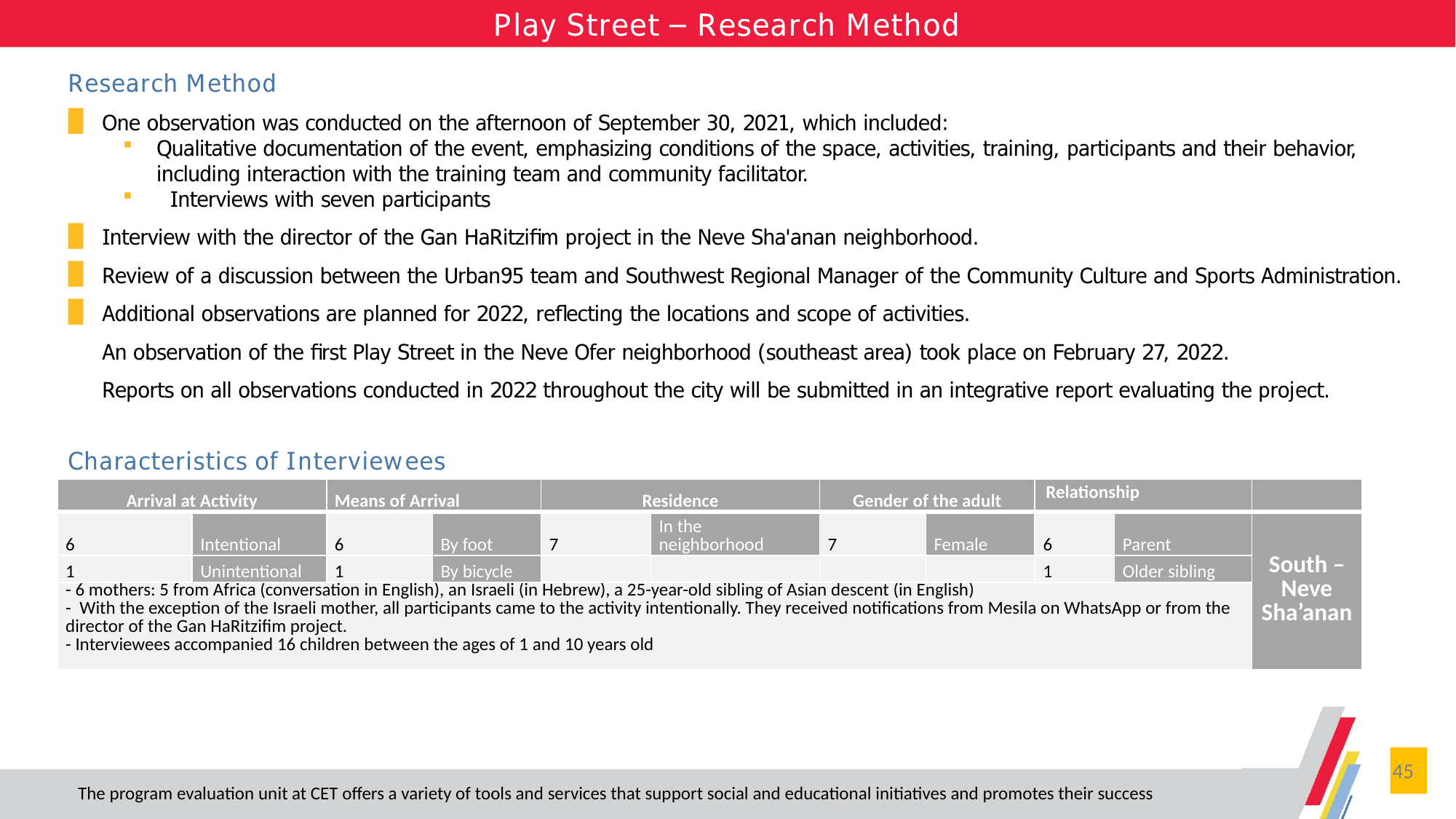

Play Street – Research Method
Research Method
One observation was conducted on the afternoon of September 30, 2021, which included:
Qualitative documentation of the event, emphasizing conditions of the space, activities, training, participants and their behavior, including interaction with the training team and community facilitator.
  Interviews with seven participants
Interview with the director of the Gan HaRitzifim project in the Neve Sha'anan neighborhood.
Review of a discussion between the Urban95 team and Southwest Regional Manager of the Community Culture and Sports Administration.
Additional observations are planned for 2022, reflecting the locations and scope of activities.
An observation of the first Play Street in the Neve Ofer neighborhood (southeast area) took place on February 27, 2022.
Reports on all observations conducted in 2022 throughout the city will be submitted in an integrative report evaluating the project.

Characteristics of Interviewees
| Arrival at Activity |  | Means of Arrival |  | Residence |  | Gender of the adult |  | Relationship |  |  |
| --- | --- | --- | --- | --- | --- | --- | --- | --- | --- | --- |
| 6 | Intentional | 6 | By foot | 7 | In the neighborhood | 7 | Female | 6 | Parent | South – Neve Sha’anan |
| 1 | Unintentional | 1 | By bicycle |  |  |  |  | 1 | Older sibling |  |
| - 6 mothers: 5 from Africa (conversation in English), an Israeli (in Hebrew), a 25-year-old sibling of Asian descent (in English) - With the exception of the Israeli mother, all participants came to the activity intentionally. They received notifications from Mesila on WhatsApp or from the director of the Gan HaRitzifim project. - Interviewees accompanied 16 children between the ages of 1 and 10 years old |  |  |  |  |  |  |  |  |  |  |
45